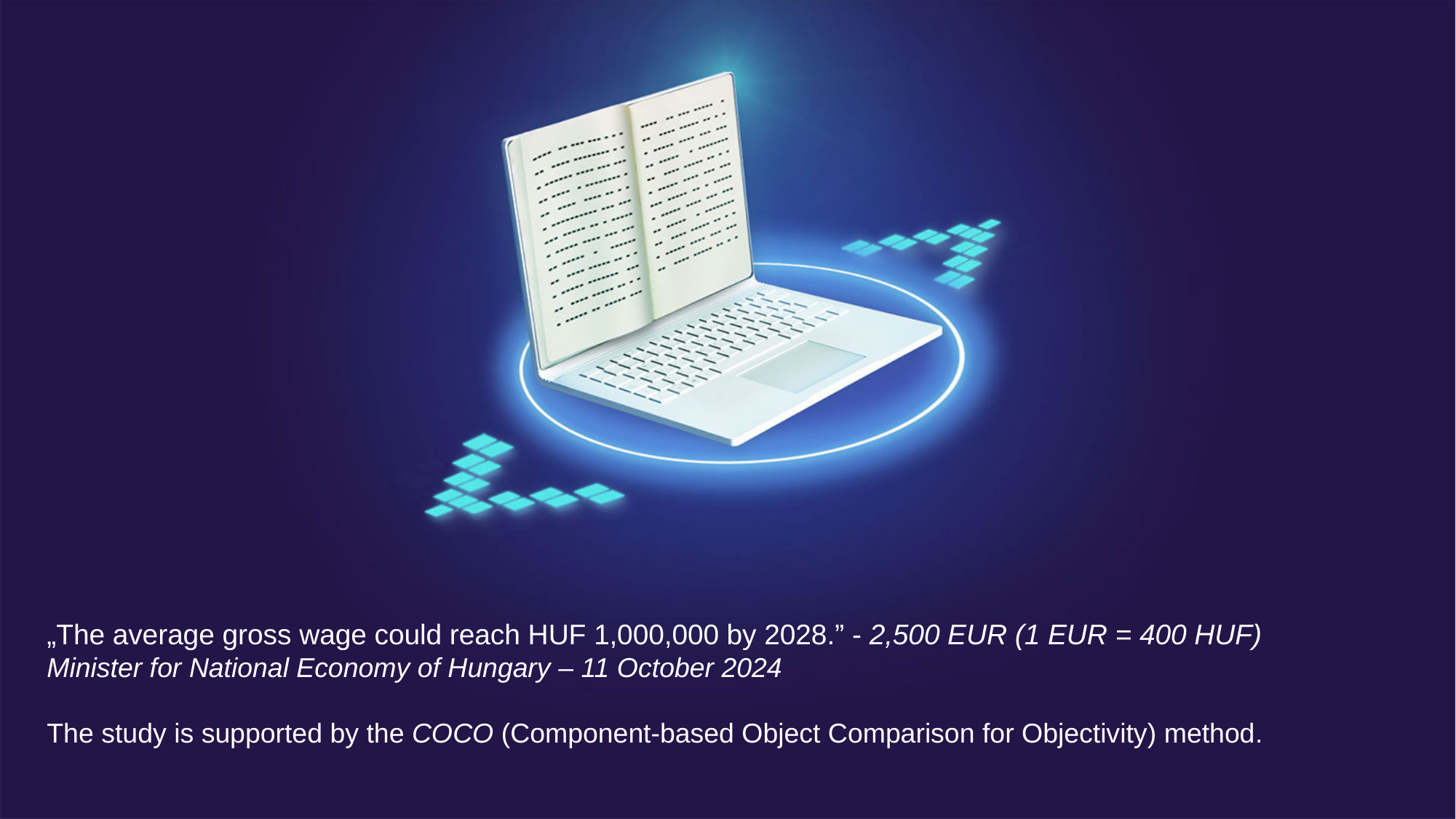

„The average gross wage could reach HUF 1,000,000 by 2028.” - 2,500 EUR (1 EUR = 400 HUF)
Minister for National Economy of Hungary – 11 October 2024

The study is supported by the COCO (Component-based Object Comparison for Objectivity) method.